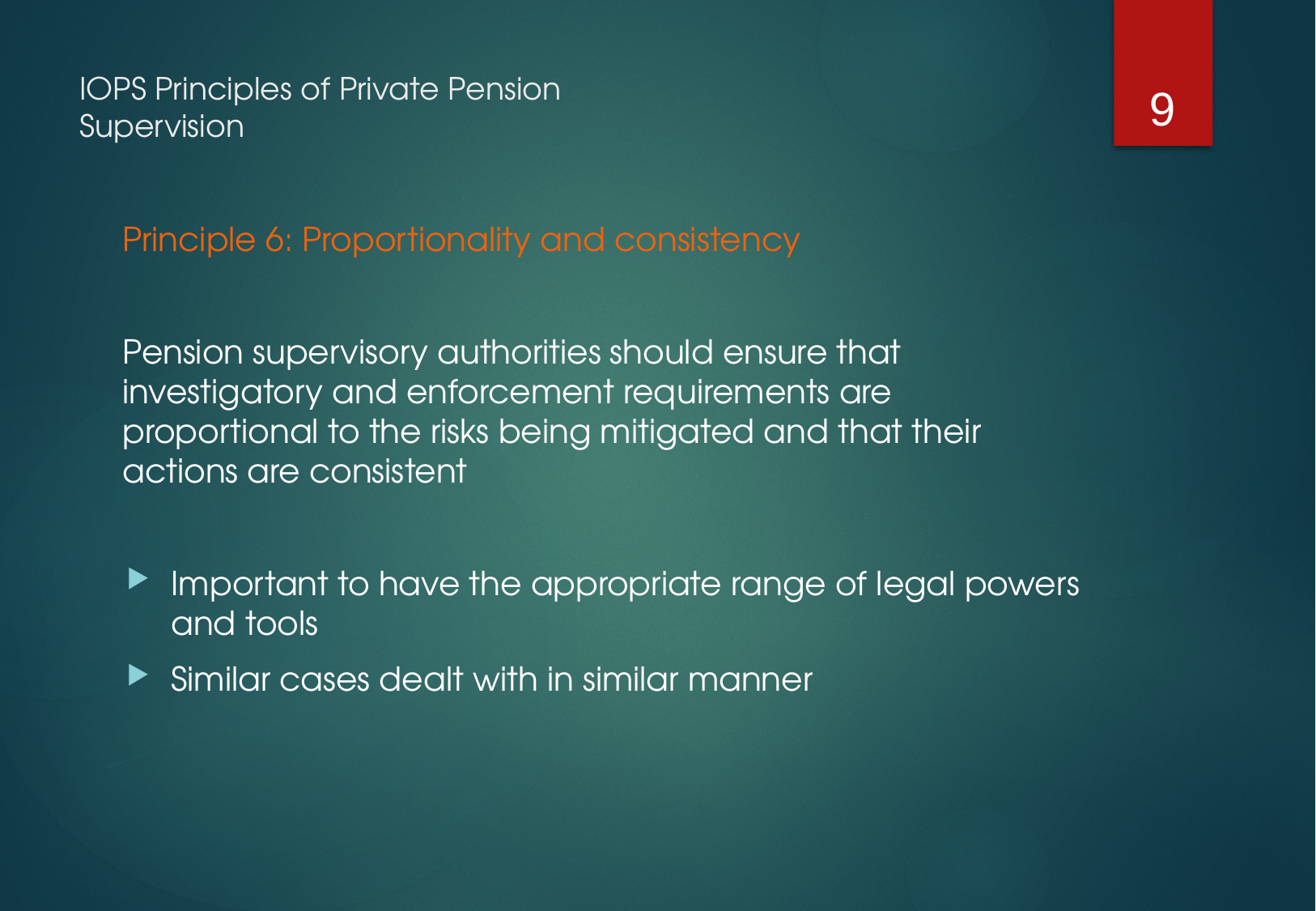

9
# IOPS Principles of Private Pension Supervision
	Principle 6: Proportionality and consistency

	Pension supervisory authorities should ensure that investigatory and enforcement requirements are proportional to the risks being mitigated and that their actions are consistent

Important to have the appropriate range of legal powers and tools
Similar cases dealt with in similar manner